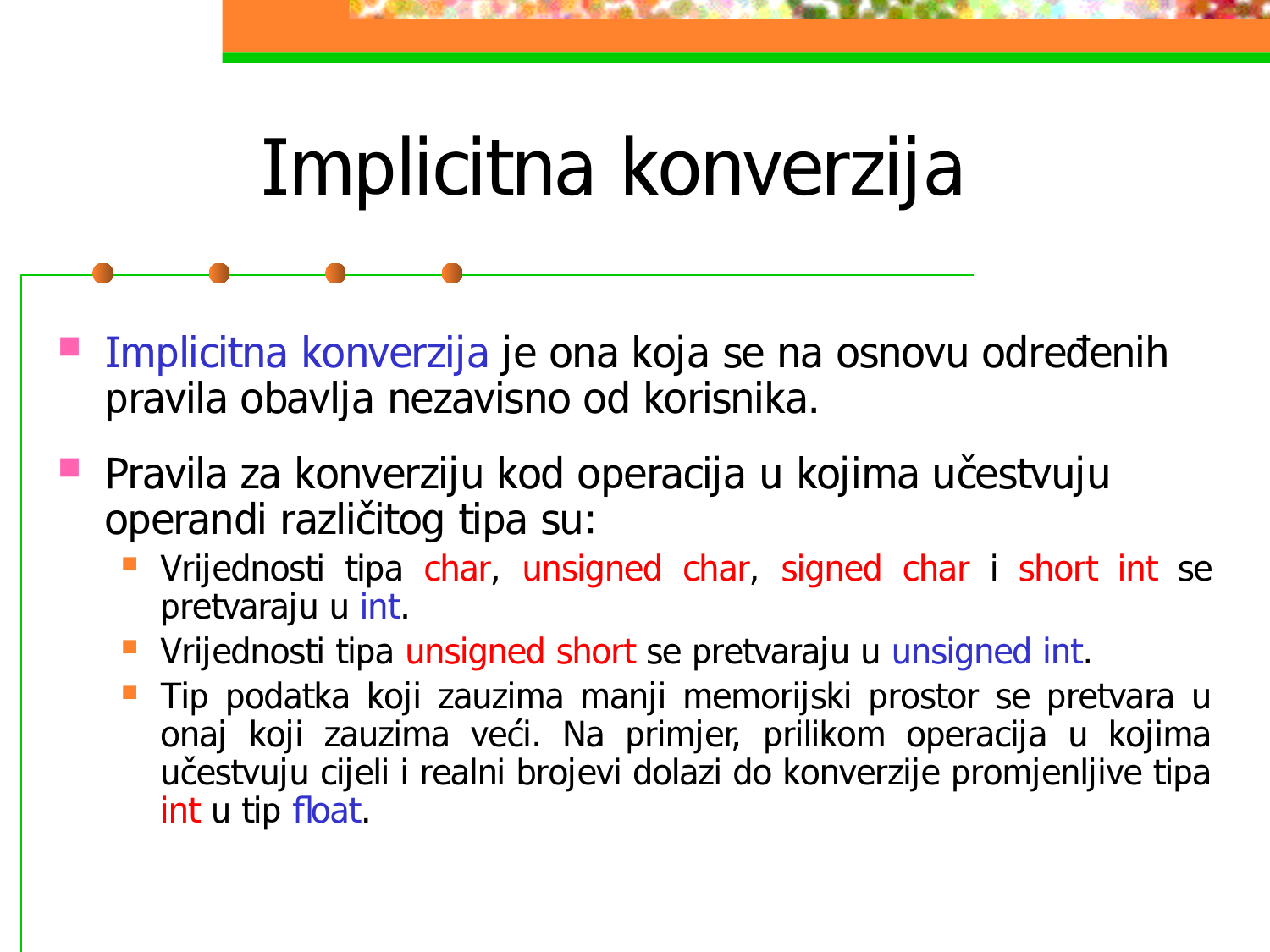

# Implicitna konverzija
Implicitna konverzija je ona koja se na osnovu određenih pravila obavlja nezavisno od korisnika.
Pravila za konverziju kod operacija u kojima učestvuju operandi različitog tipa su:
Vrijednosti tipa char, unsigned char, signed char i short int se pretvaraju u int.
Vrijednosti tipa unsigned short se pretvaraju u unsigned int.
Tip podatka koji zauzima manji memorijski prostor se pretvara u onaj koji zauzima veći. Na primjer, prilikom operacija u kojima učestvuju cijeli i realni brojevi dolazi do konverzije promjenljive tipa int u tip float.